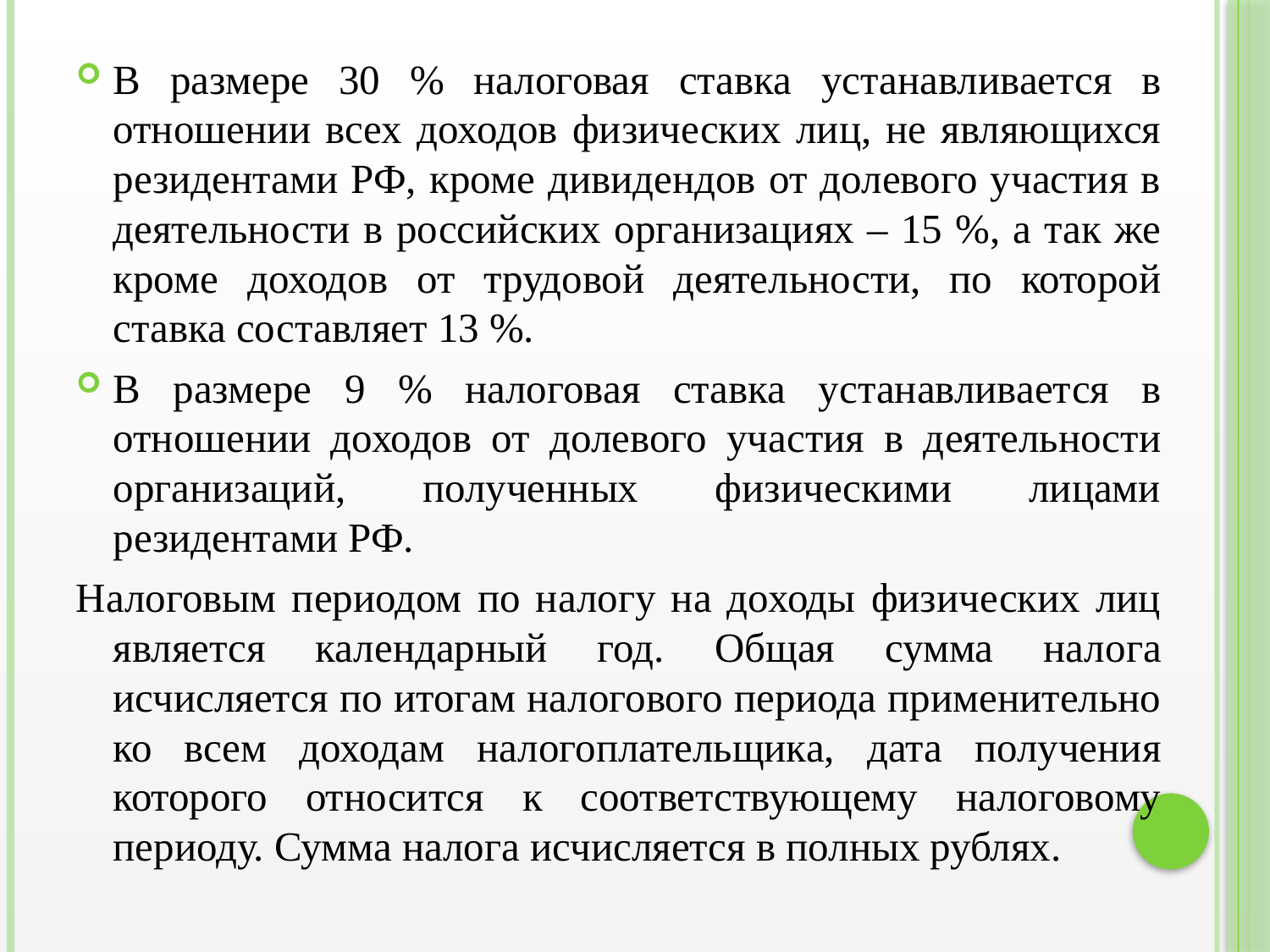

В размере 30 % налоговая ставка устанавливается в отношении всех доходов физических лиц, не являющихся резидентами РФ, кроме дивидендов от долевого участия в деятельности в российских организациях – 15 %, а так же кроме доходов от трудовой деятельности, по которой ставка составляет 13 %.
В размере 9 % налоговая ставка устанавливается в отношении доходов от долевого участия в деятельности организаций, полученных физическими лицами резидентами РФ.
Налоговым периодом по налогу на доходы физических лиц является календарный год. Общая сумма налога исчисляется по итогам налогового периода применительно ко всем доходам налогоплательщика, дата получения которого относится к соответствующему налоговому периоду. Сумма налога исчисляется в полных рублях.